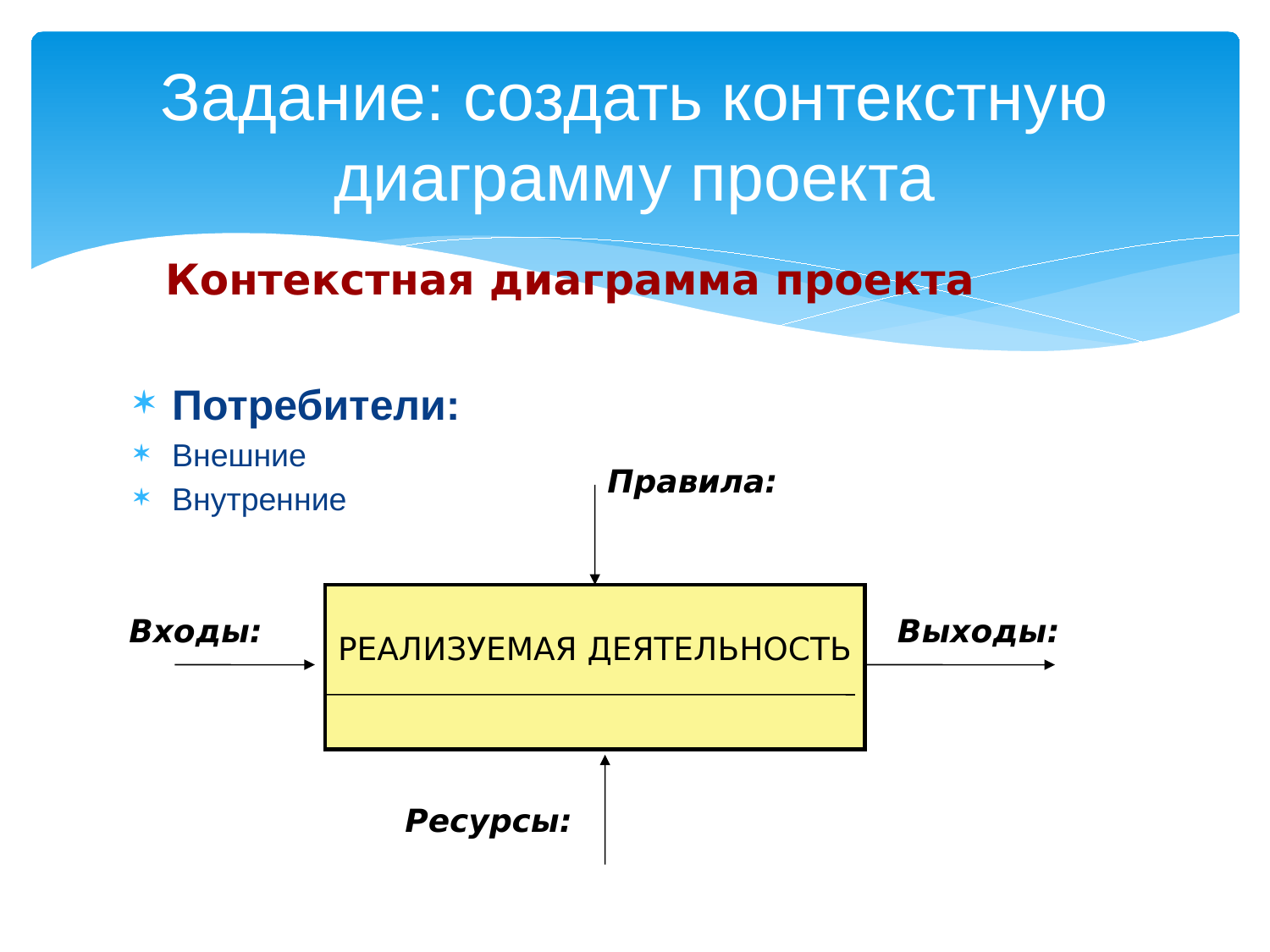

# Задание: создать контекстную диаграмму проекта
Контекстная диаграмма проекта
Потребители:
Внешние
Внутренние
Правила:

РЕАЛИЗУЕМАЯ ДЕЯТЕЛЬНОСТЬ

Входы:

Выходы:

Ресурсы: